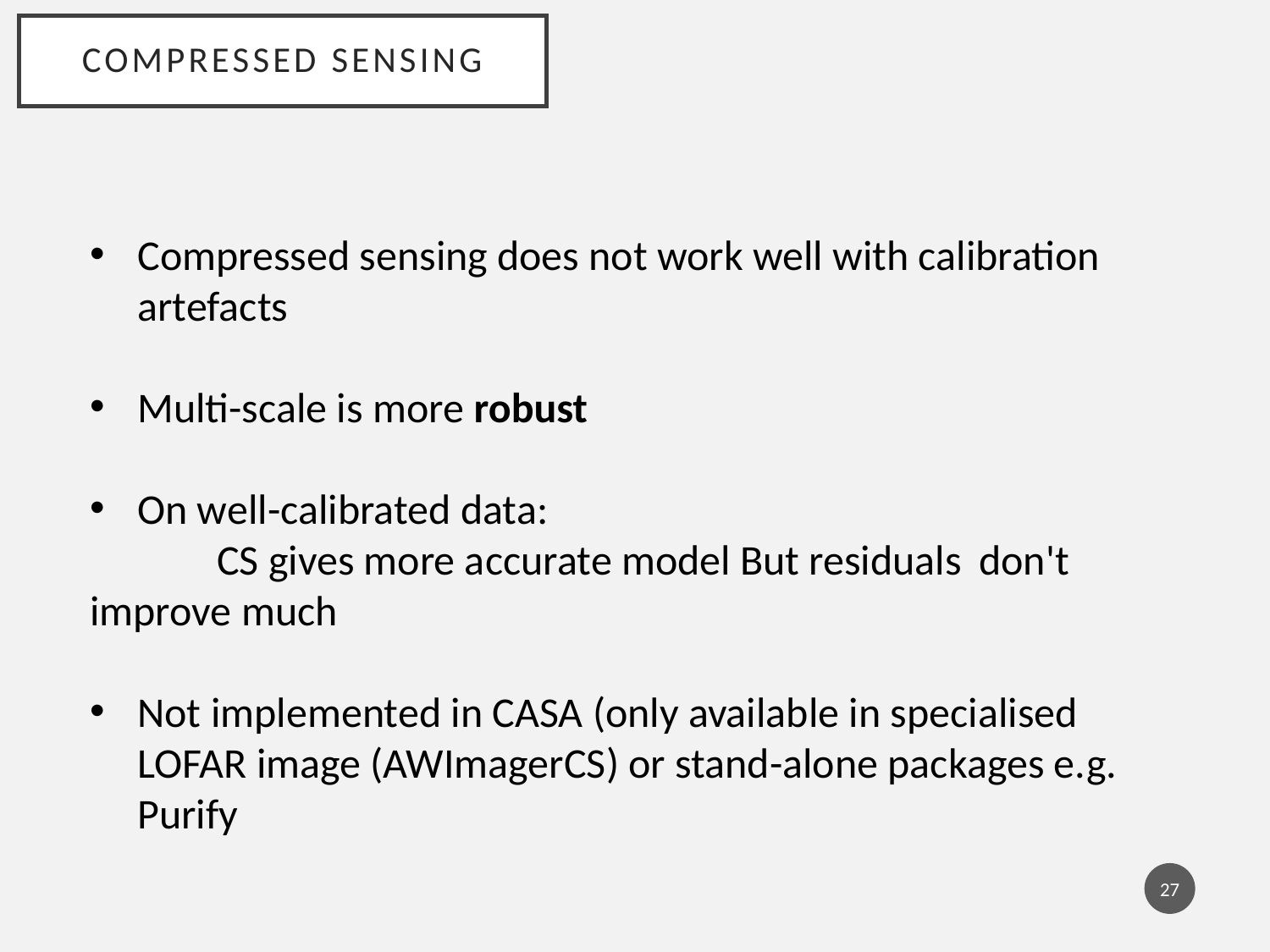

Compressed Sensing
Compressed sensing does not work well with calibration artefacts

Multi-scale is more robust

On well-calibrated data:
	CS gives more accurate model But residuals 	don't improve much

Not implemented in CASA (only available in specialised LOFAR image (AWImagerCS) or stand-alone packages e.g. Purify
27